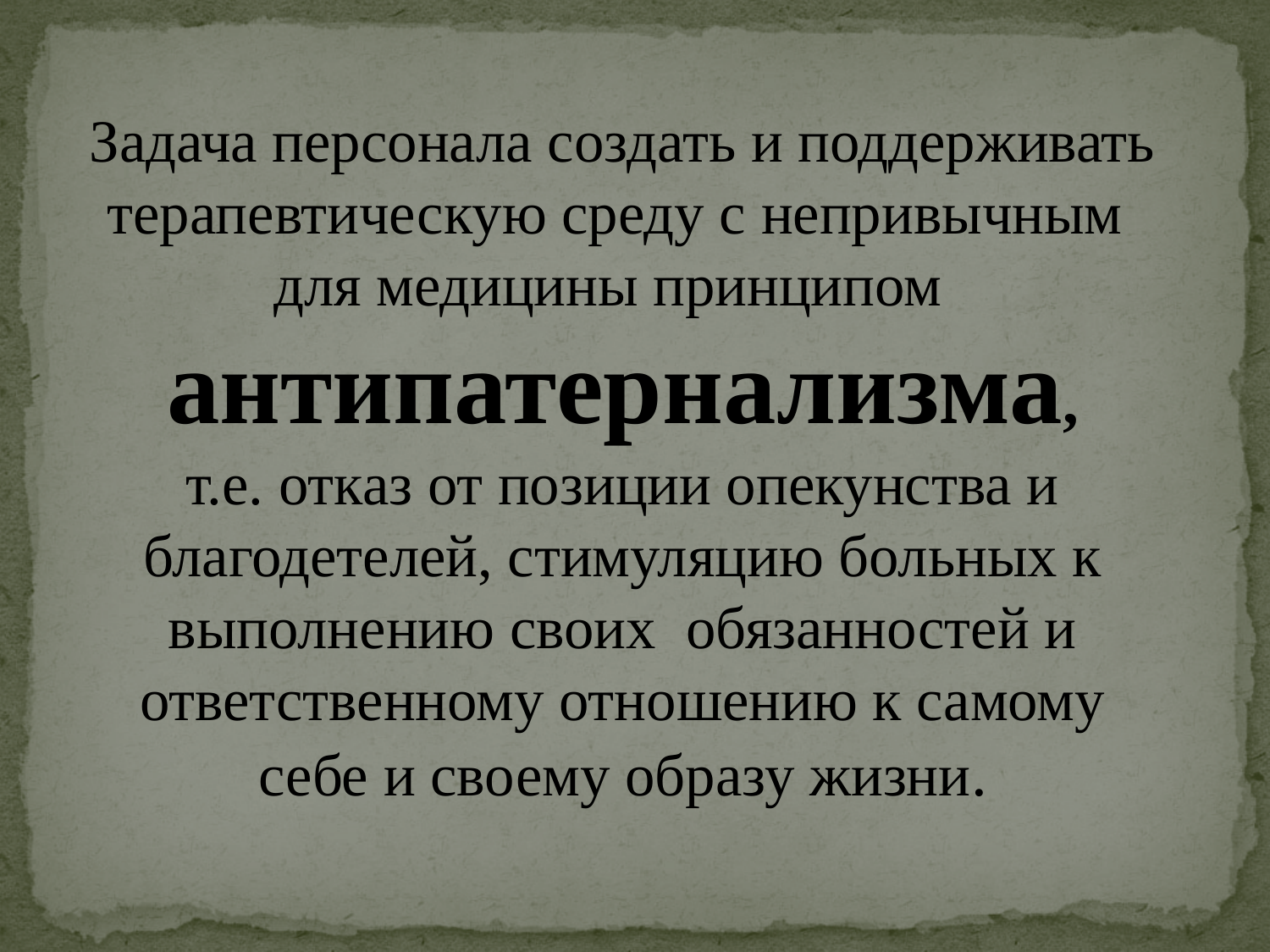

Задача персонала создать и поддерживать терапевтическую среду с непривычным  для медицины принципом
антипатернализма,
т.е. отказ от позиции опекунства и благодетелей, стимуляцию больных к выполнению своих  обязанностей и ответственному отношению к самому себе и своему образу жизни.